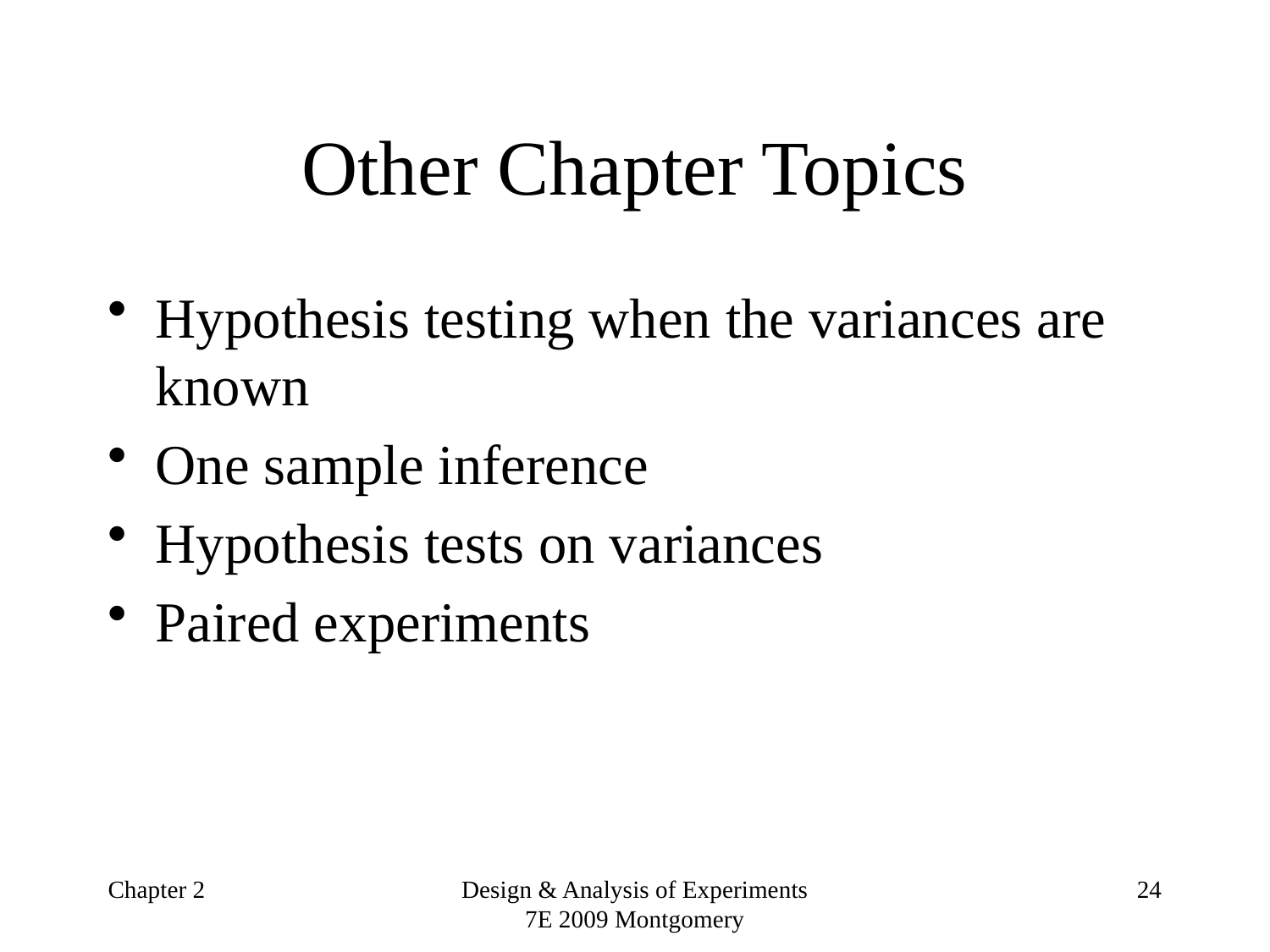

# Other Chapter Topics
Hypothesis testing when the variances are known
One sample inference
Hypothesis tests on variances
Paired experiments
Chapter 2
Design & Analysis of Experiments 7E 2009 Montgomery
24